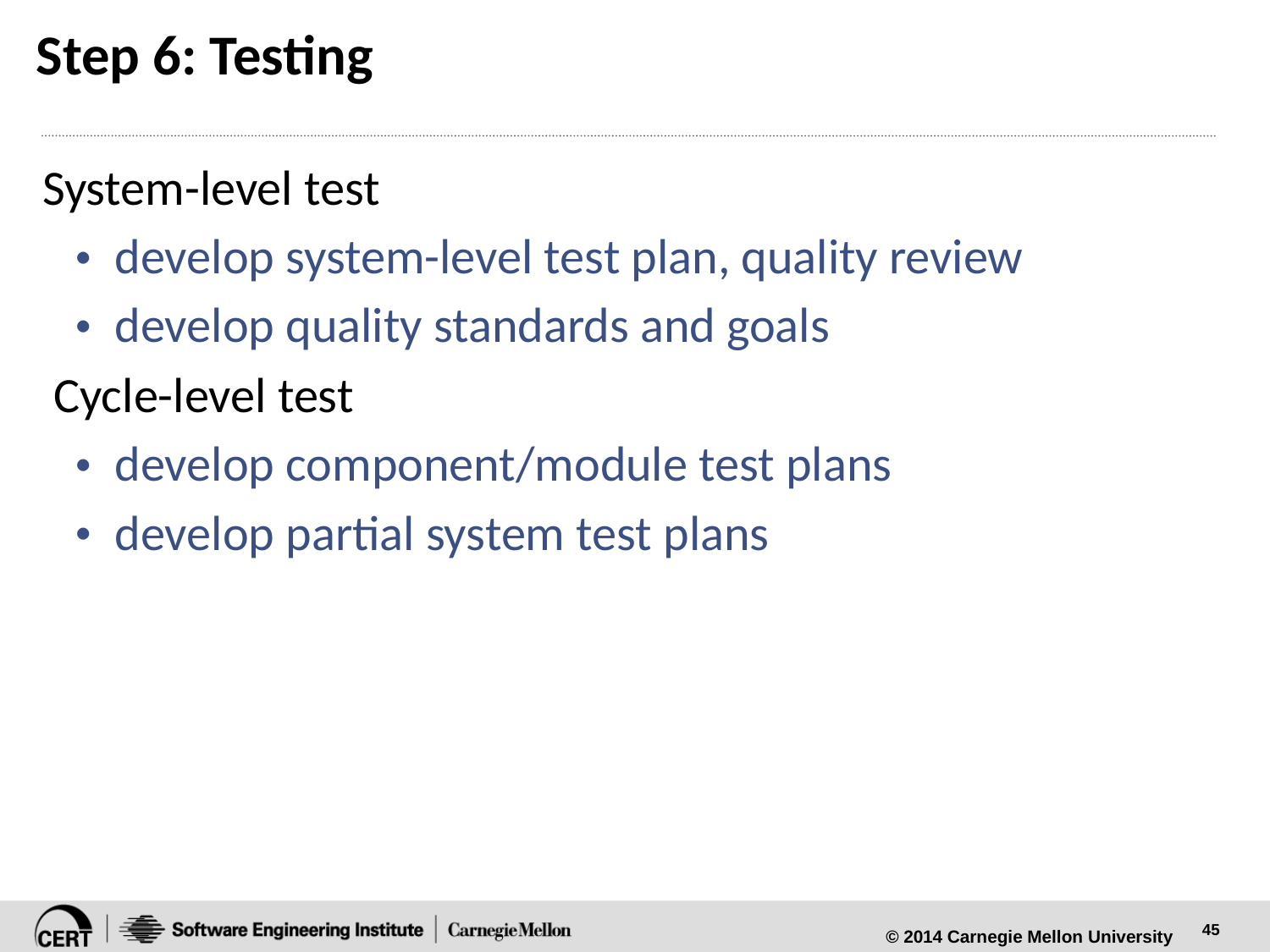

# Step 6: Testing
System-level test
 develop system-level test plan, quality review
 develop quality standards and goals
 Cycle-level test
 develop component/module test plans
 develop partial system test plans